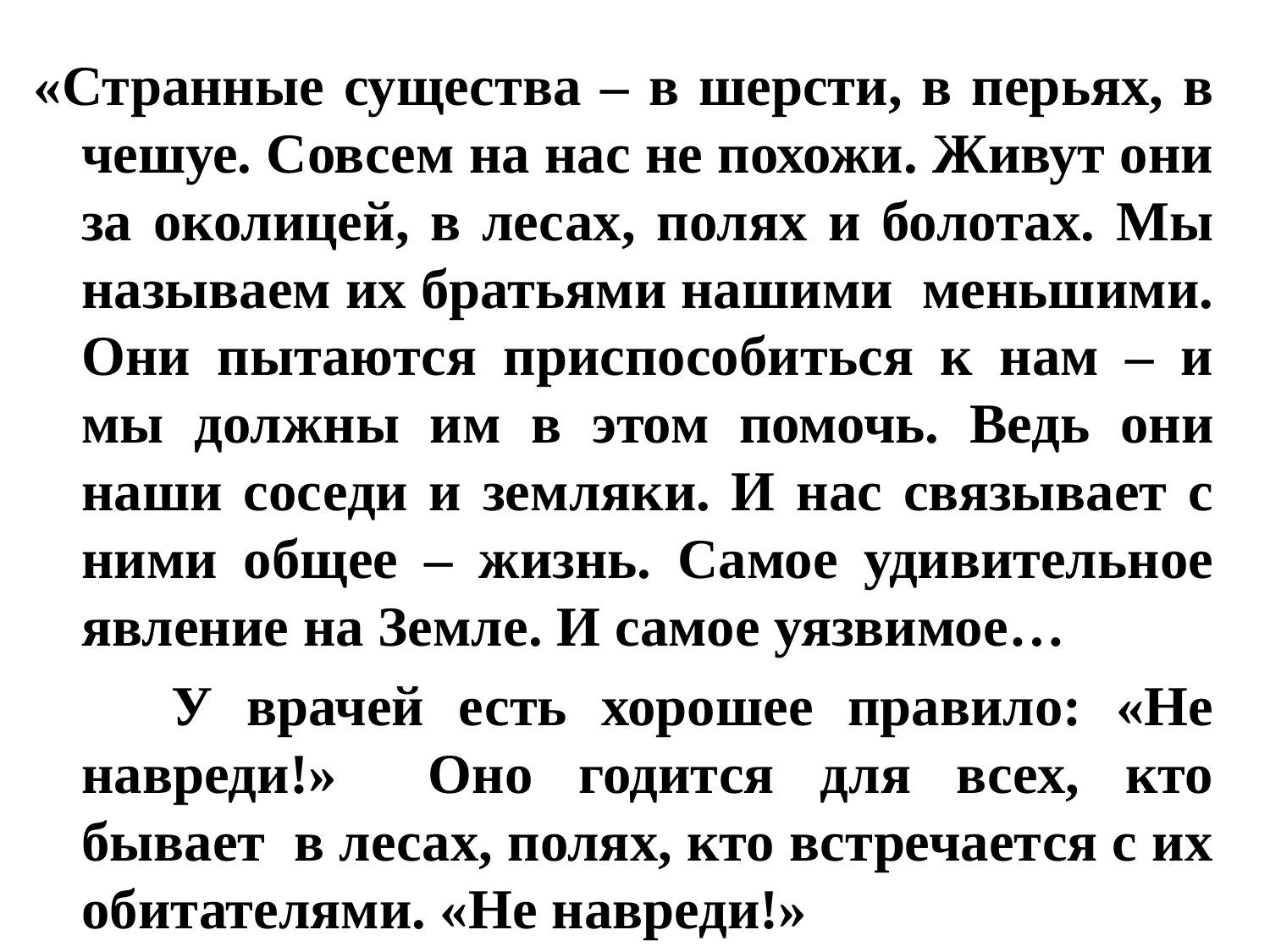

#
«Странные существа – в шерсти, в перьях, в чешуе. Совсем на нас не похожи. Живут они за околицей, в лесах, полях и болотах. Мы называем их братьями нашими  меньшими. Они пытаются приспособиться к нам – и мы должны им в этом помочь. Ведь они наши соседи и земляки. И нас связывает с ними общее – жизнь. Самое удивительное явление на Земле. И самое уязвимое…
    У врачей есть хорошее правило: «Не навреди!»  Оно годится для всех, кто бывает  в лесах, полях, кто встречается с их обитателями. «Не навреди!»